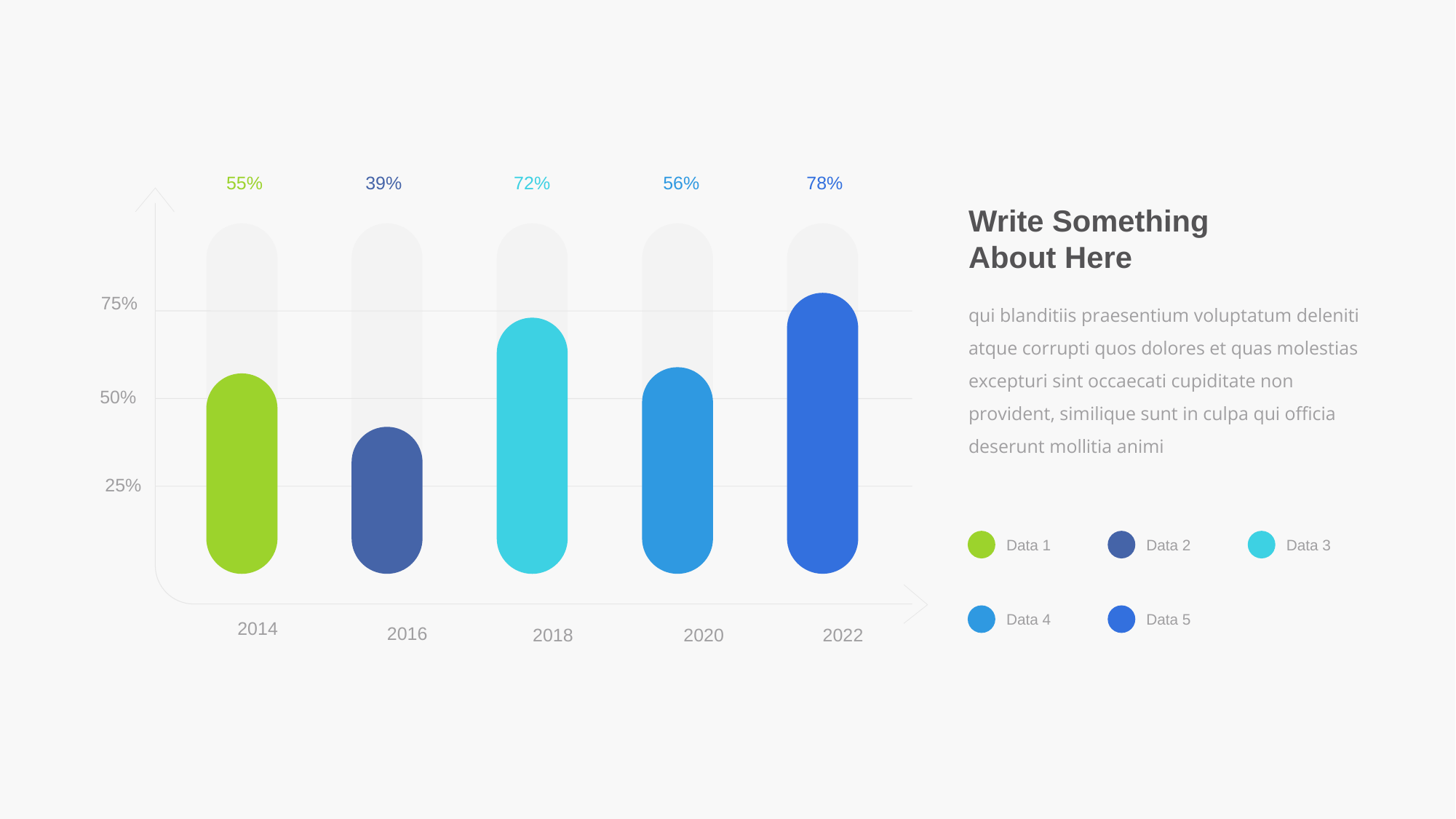

55%
39%
72%
56%
78%

75%

50%

25%

2014
2016
2018
2020
2022
Write Something About Here
qui blanditiis praesentium voluptatum deleniti atque corrupti quos dolores et quas molestias excepturi sint occaecati cupiditate non provident, similique sunt in culpa qui officia deserunt mollitia animi
Data 1

Data 2

Data 3

Data 4

Data 5